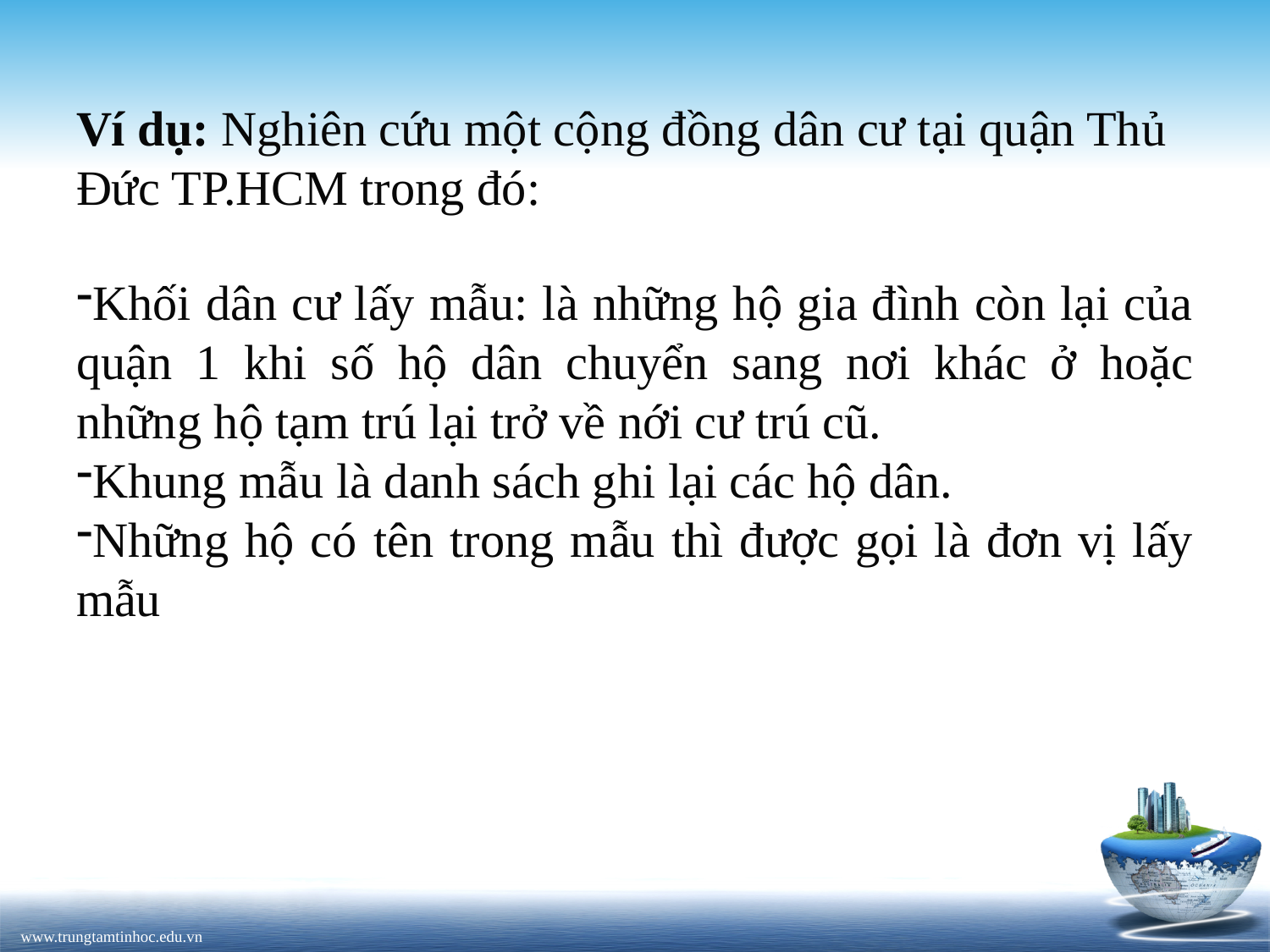

# Ví dụ: Nghiên cứu một cộng đồng dân cư tại quận Thủ Đức TP.HCM trong đó:
Khối dân cư lấy mẫu: là những hộ gia đình còn lại của quận 1 khi số hộ dân chuyển sang nơi khác ở hoặc những hộ tạm trú lại trở về nới cư trú cũ.
Khung mẫu là danh sách ghi lại các hộ dân.
Những hộ có tên trong mẫu thì được gọi là đơn vị lấy mẫu